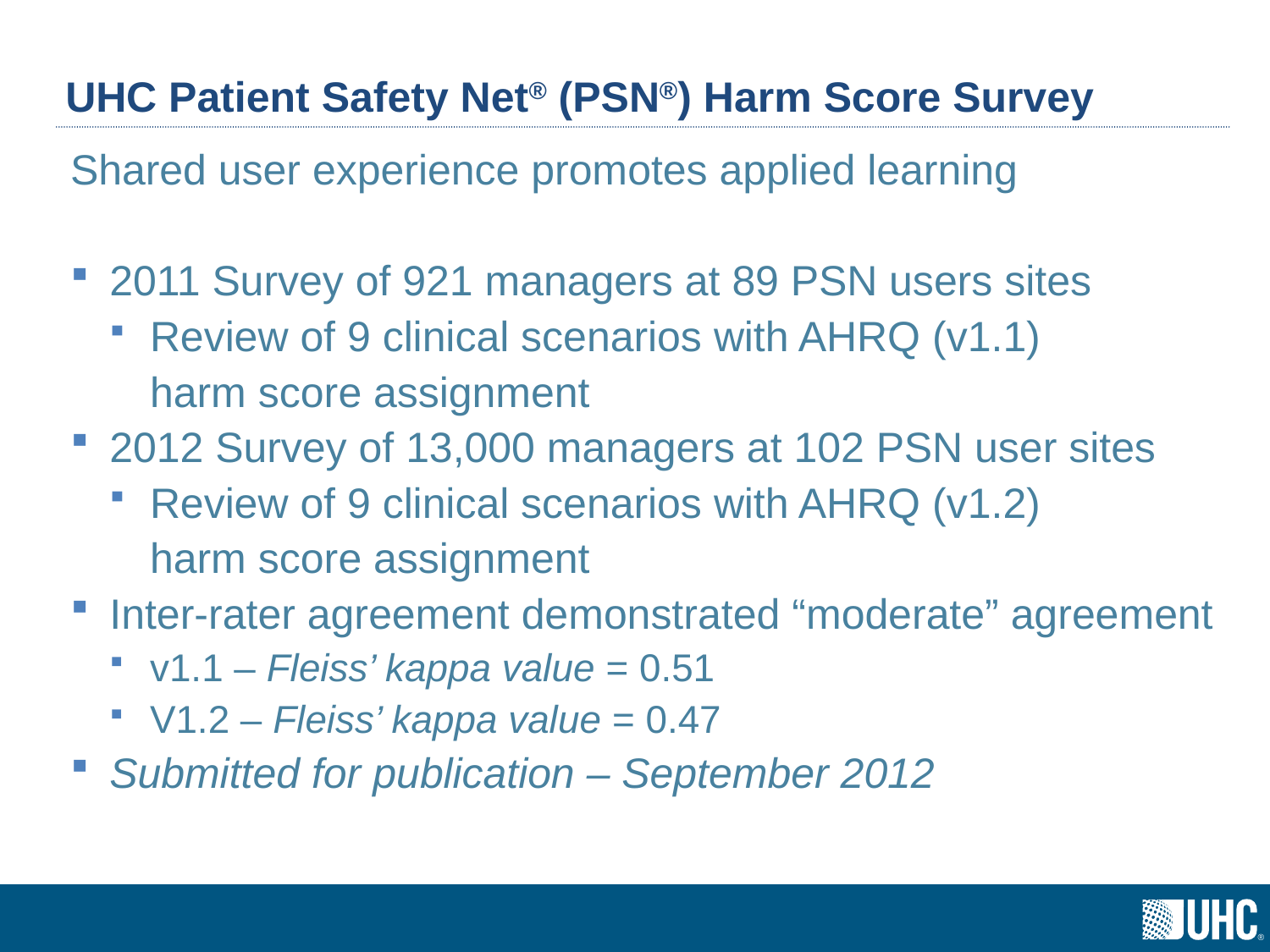

# UHC Patient Safety Net® (PSN®) Harm Score Survey
Shared user experience promotes applied learning

2011 Survey of 921 managers at 89 PSN users sites
Review of 9 clinical scenarios with AHRQ (v1.1)
	harm score assignment
2012 Survey of 13,000 managers at 102 PSN user sites
Review of 9 clinical scenarios with AHRQ (v1.2)
	harm score assignment
Inter-rater agreement demonstrated “moderate” agreement
v1.1 – Fleiss’ kappa value = 0.51
V1.2 – Fleiss’ kappa value = 0.47
Submitted for publication – September 2012